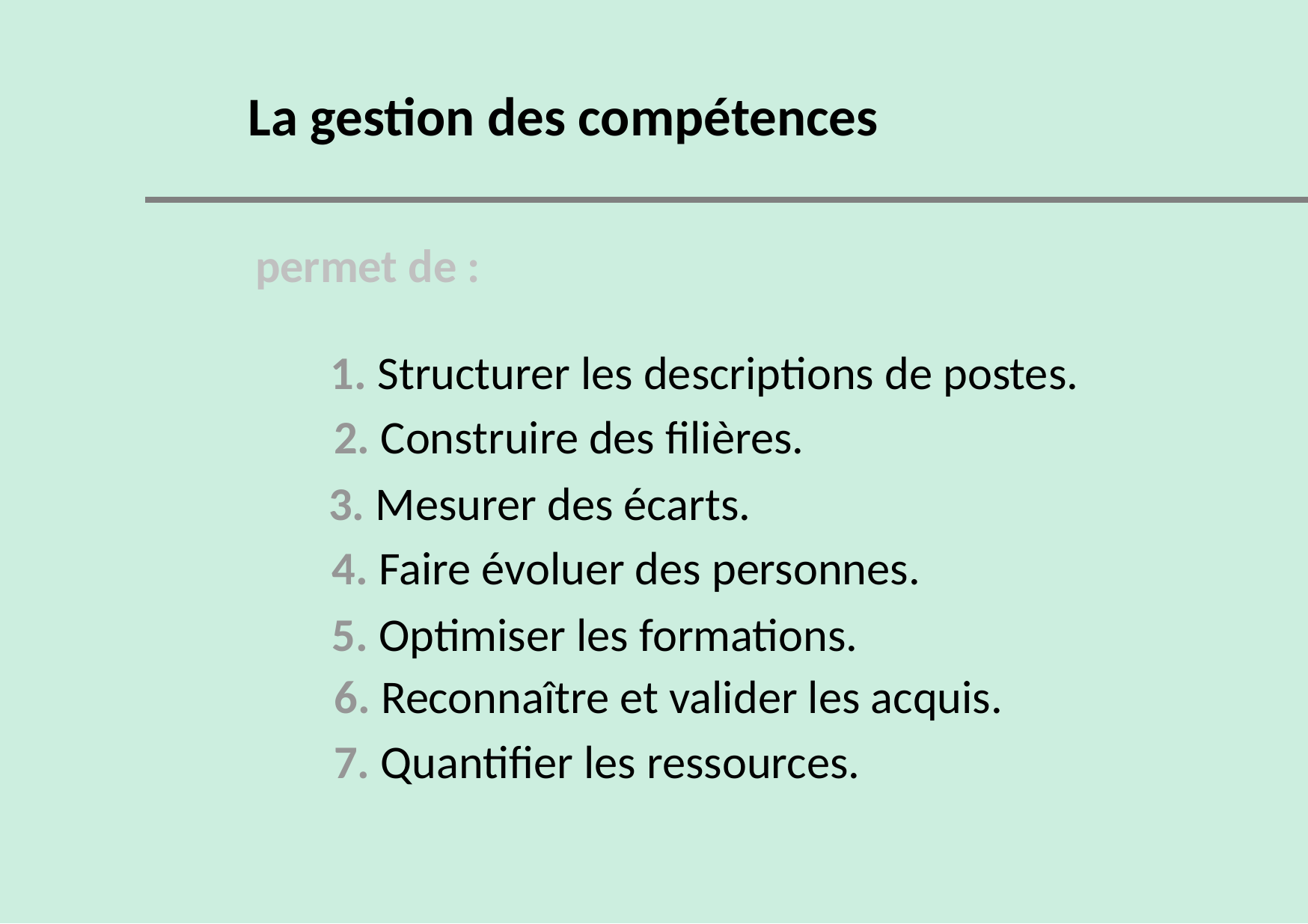

La gestion des compétences

permet de :
1. Structurer les descriptions de postes.
2. Construire des filières.
3. Mesurer des écarts.
4. Faire évoluer des personnes.
5. Optimiser les formations.
6. Reconnaître et valider les acquis.
7. Quantifier les ressources.